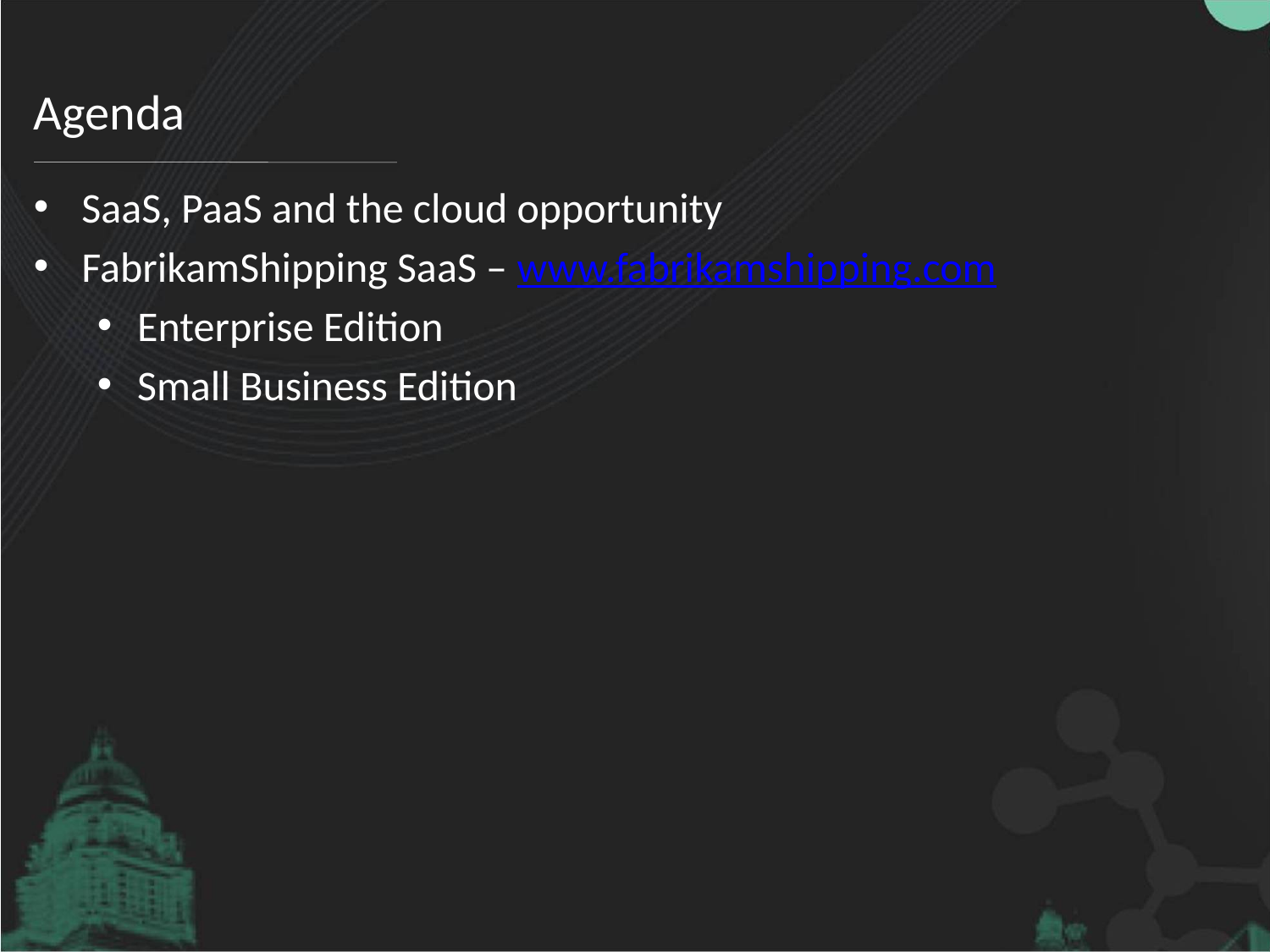

# Agenda
SaaS, PaaS and the cloud opportunity
FabrikamShipping SaaS – www.fabrikamshipping.com
Enterprise Edition
Small Business Edition